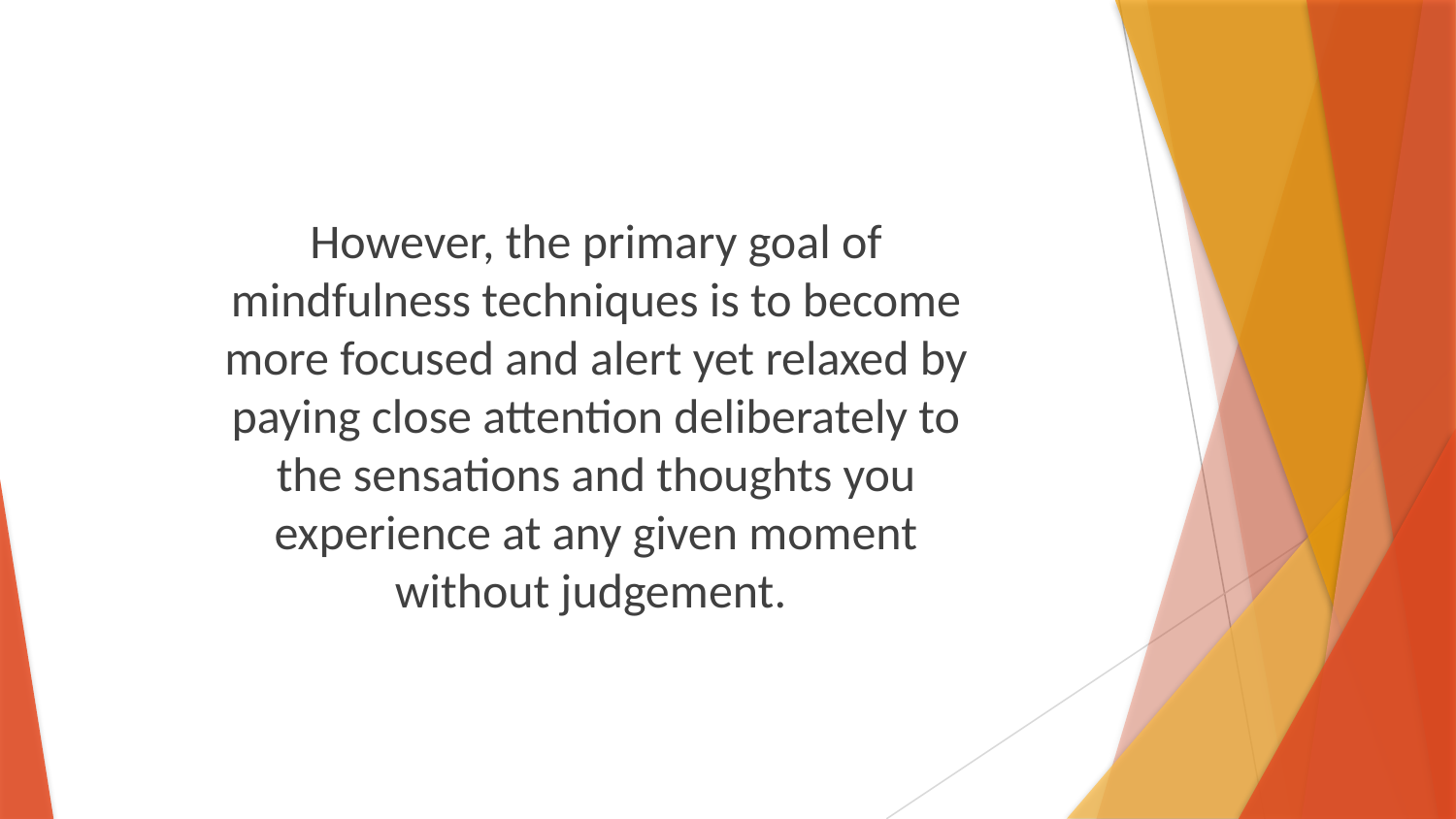

However, the primary goal of mindfulness techniques is to become more focused and alert yet relaxed by paying close attention deliberately to the sensations and thoughts you experience at any given moment without judgement.